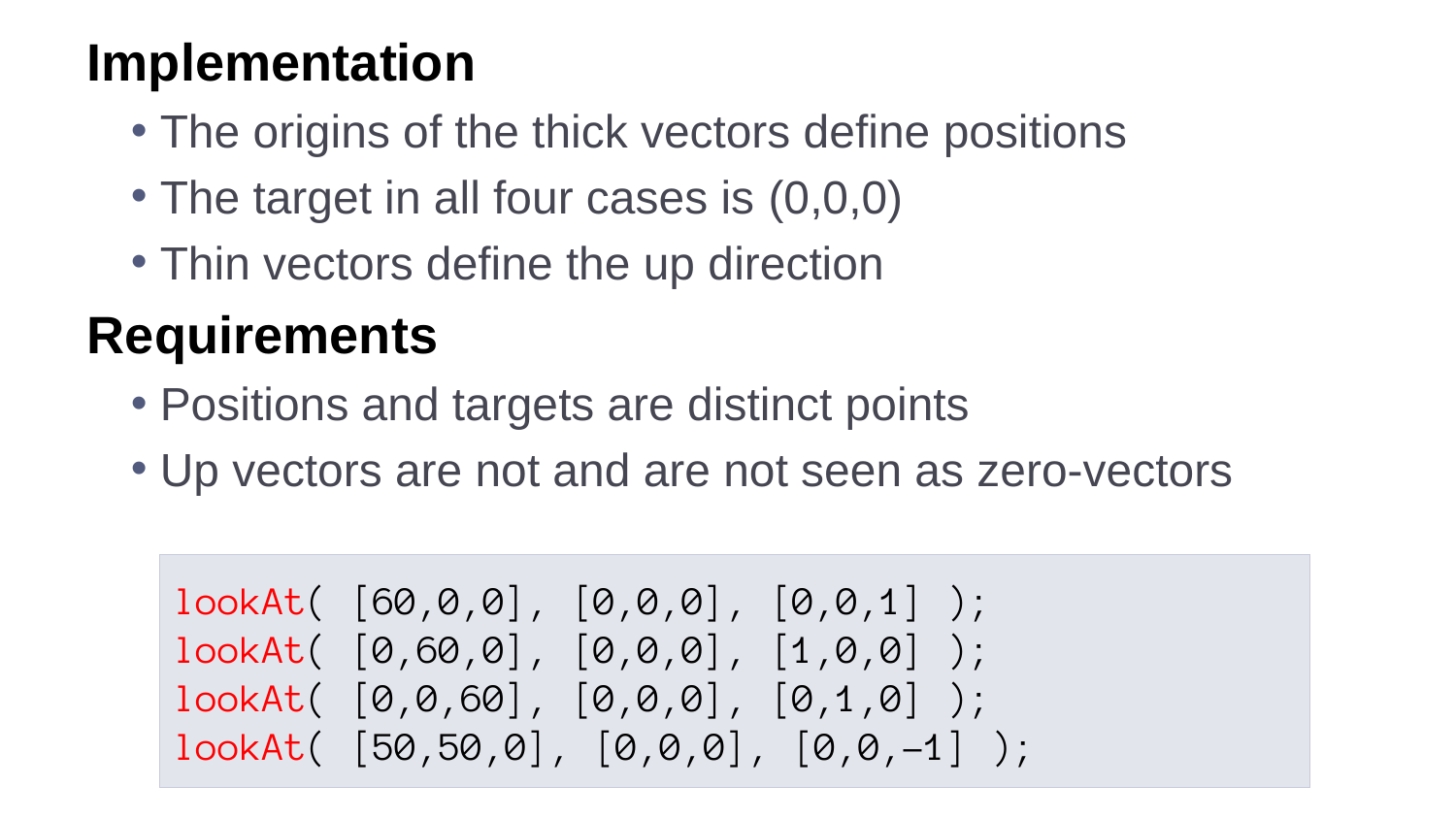

Implementation
The origins of the thick vectors define positions
The target in all four cases is (0,0,0)
Thin vectors define the up direction
Requirements
Positions and targets are distinct points
Up vectors are not and are not seen as zero-vectors
lookAt( [60,0,0], [0,0,0], [0,0,1] );
lookAt( [0,60,0], [0,0,0], [1,0,0] );
lookAt( [0,0,60], [0,0,0], [0,1,0] );
lookAt( [50,50,0], [0,0,0], [0,0,-1] );